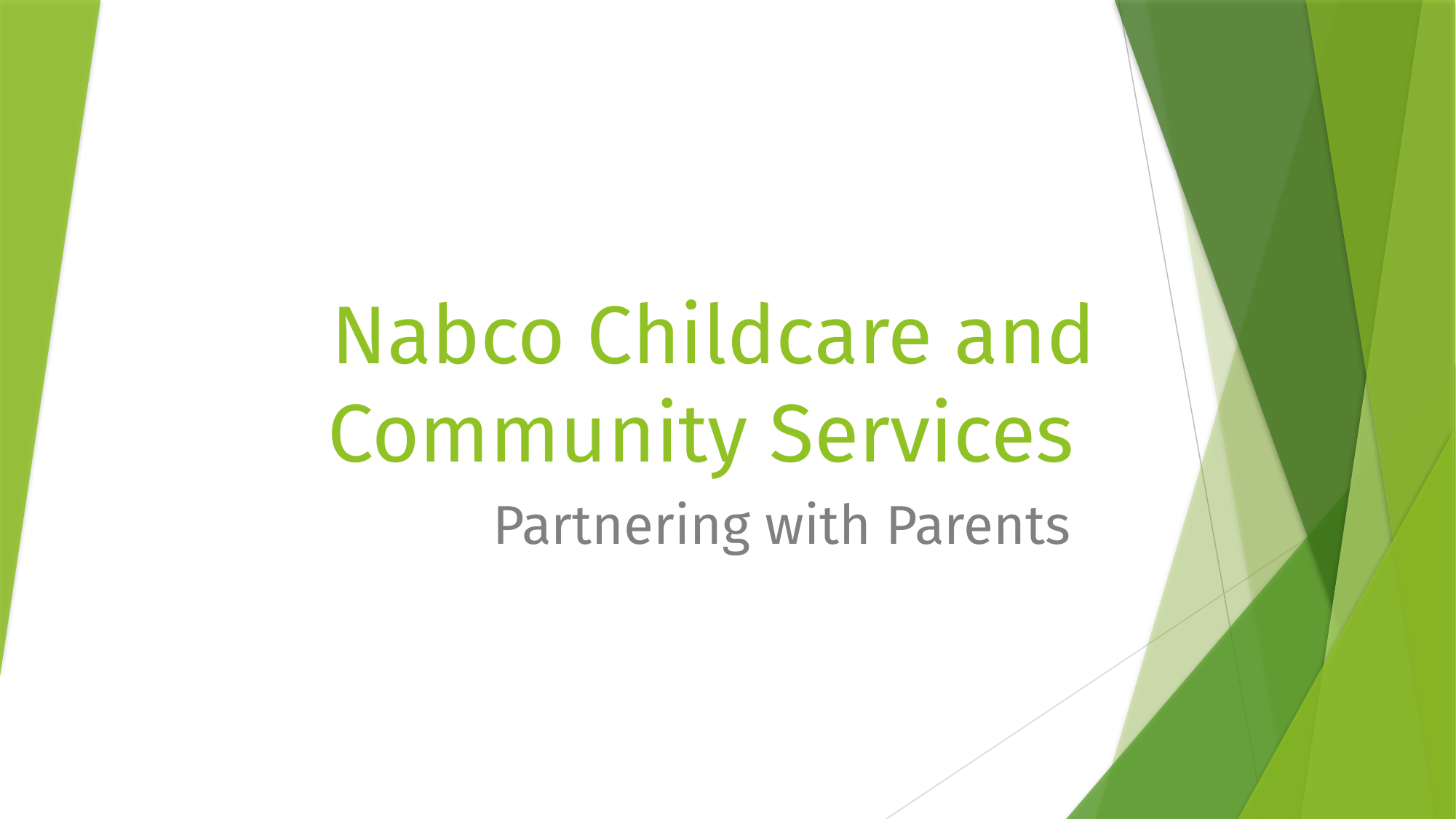

# Nabco Childcare and Community Services
Partnering with Parents